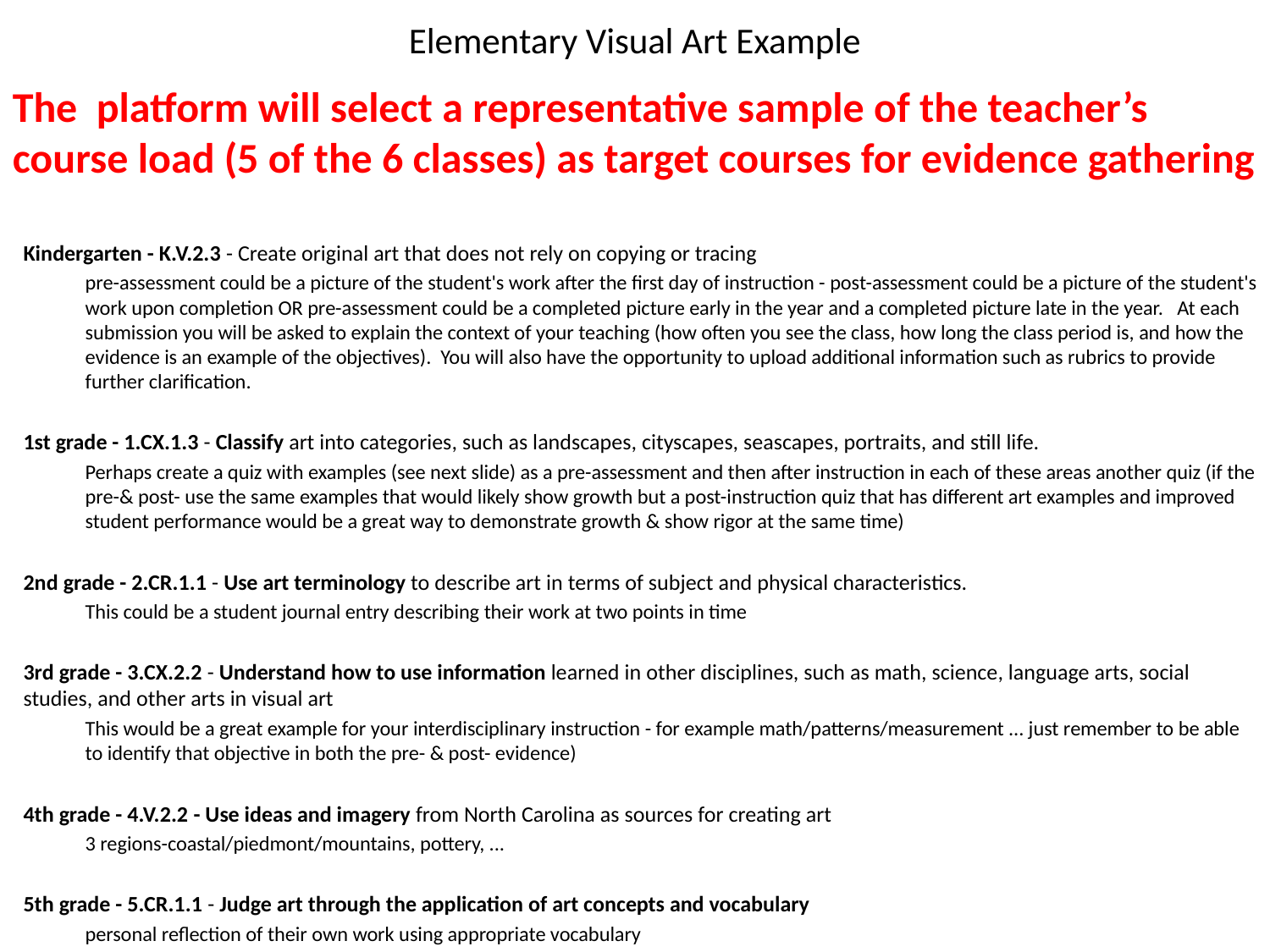

# Elementary Visual Art Example
The  platform will select a representative sample of the teacher’s course load (5 of the 6 classes) as target courses for evidence gathering

Kindergarten - K.V.2.3 - Create original art that does not rely on copying or tracing
pre-assessment could be a picture of the student's work after the first day of instruction - post-assessment could be a picture of the student's work upon completion OR pre-assessment could be a completed picture early in the year and a completed picture late in the year.   At each submission you will be asked to explain the context of your teaching (how often you see the class, how long the class period is, and how the evidence is an example of the objectives).  You will also have the opportunity to upload additional information such as rubrics to provide further clarification.

1st grade - 1.CX.1.3 - Classify art into categories, such as landscapes, cityscapes, seascapes, portraits, and still life.
Perhaps create a quiz with examples (see next slide) as a pre-assessment and then after instruction in each of these areas another quiz (if the pre-& post- use the same examples that would likely show growth but a post-instruction quiz that has different art examples and improved student performance would be a great way to demonstrate growth & show rigor at the same time)

2nd grade - 2.CR.1.1 - Use art terminology to describe art in terms of subject and physical characteristics.
This could be a student journal entry describing their work at two points in time

3rd grade - 3.CX.2.2 - Understand how to use information learned in other disciplines, such as math, science, language arts, social studies, and other arts in visual art
This would be a great example for your interdisciplinary instruction - for example math/patterns/measurement ... just remember to be able to identify that objective in both the pre- & post- evidence)

4th grade - 4.V.2.2 - Use ideas and imagery from North Carolina as sources for creating art
3 regions-coastal/piedmont/mountains, pottery, ...

5th grade - 5.CR.1.1 - Judge art through the application of art concepts and vocabulary
personal reflection of their own work using appropriate vocabulary